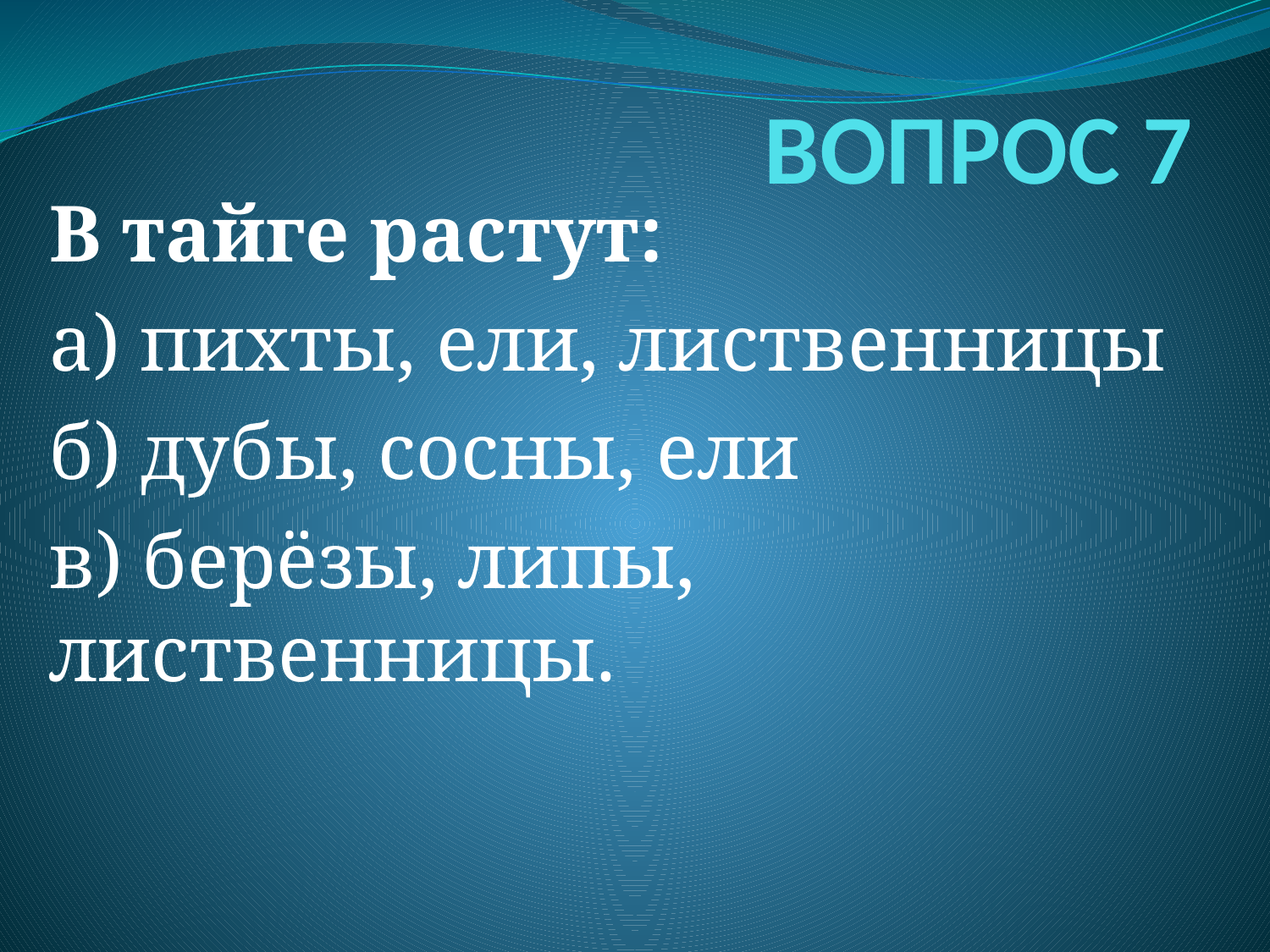

# ВОПРОС 7
В тайге растут:
а) пихты, ели, лиственницы
б) дубы, сосны, ели
в) берёзы, липы, лиственницы.